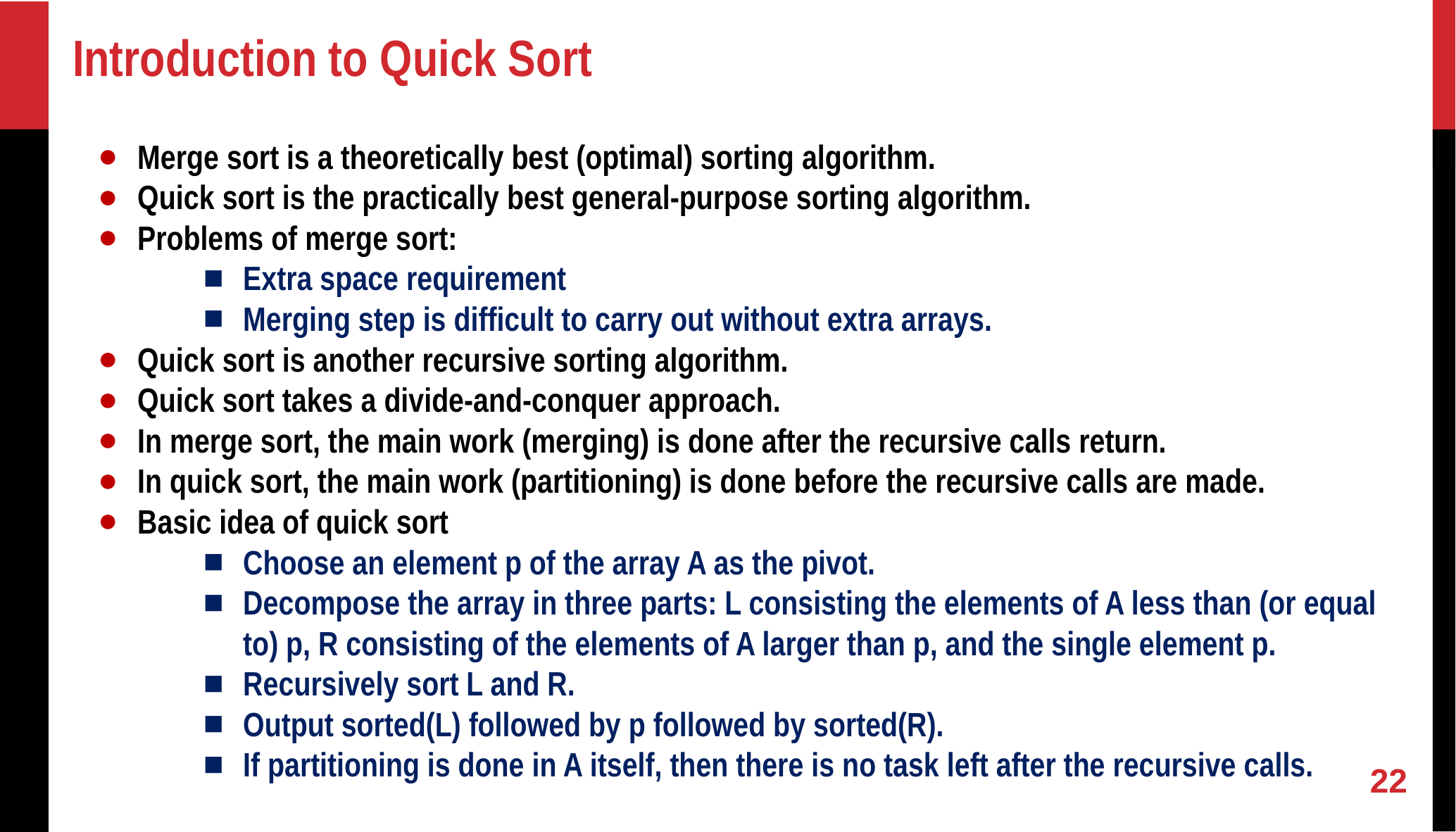

# Introduction to Quick Sort
Merge sort is a theoretically best (optimal) sorting algorithm.
Quick sort is the practically best general-purpose sorting algorithm.
Problems of merge sort:
Extra space requirement
Merging step is difficult to carry out without extra arrays.
Quick sort is another recursive sorting algorithm.
Quick sort takes a divide-and-conquer approach.
In merge sort, the main work (merging) is done after the recursive calls return.
In quick sort, the main work (partitioning) is done before the recursive calls are made.
Basic idea of quick sort
Choose an element p of the array A as the pivot.
Decompose the array in three parts: L consisting the elements of A less than (or equal to) p, R consisting of the elements of A larger than p, and the single element p.
Recursively sort L and R.
Output sorted(L) followed by p followed by sorted(R).
If partitioning is done in A itself, then there is no task left after the recursive calls.
22